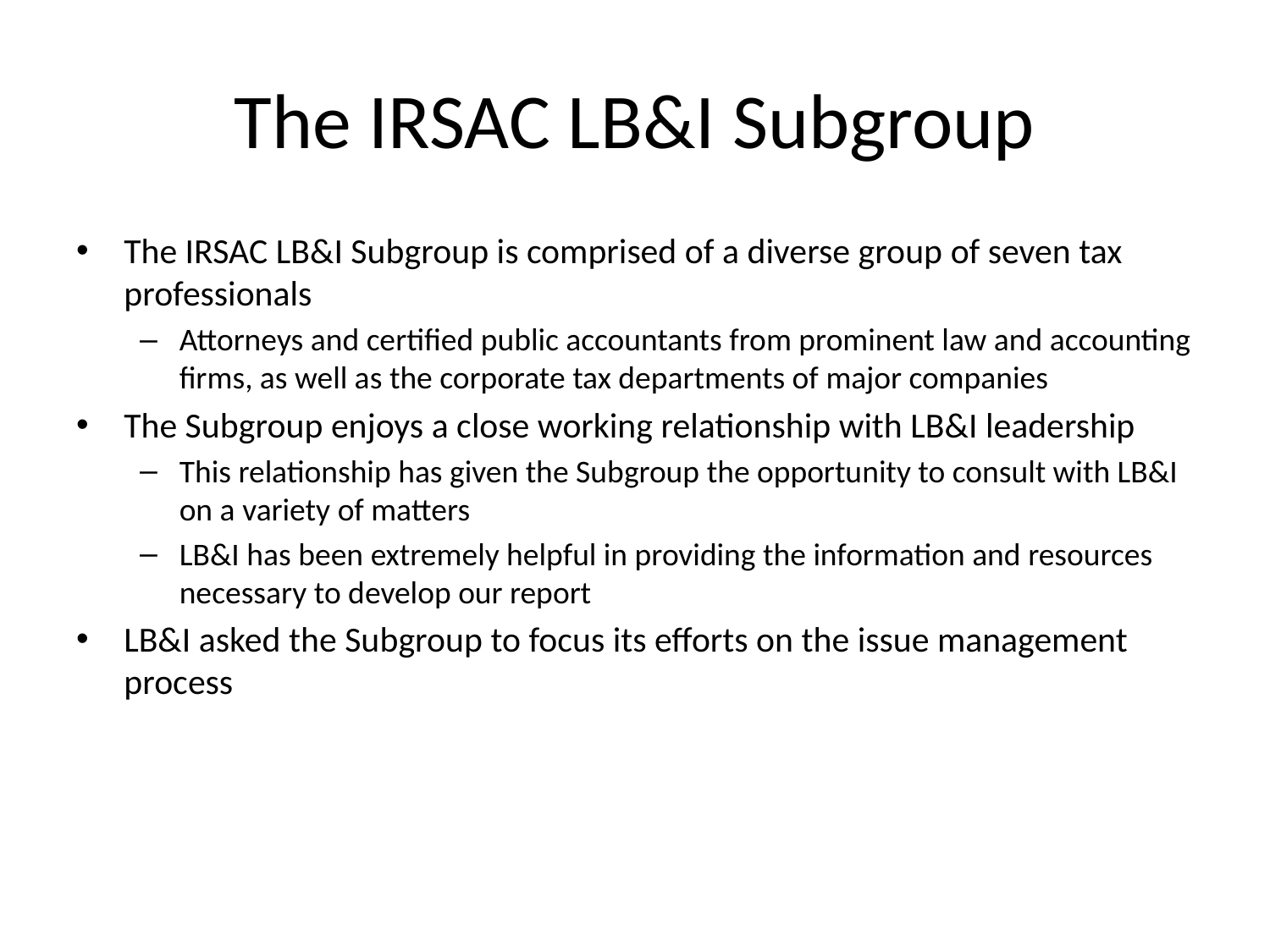

# The IRSAC LB&I Subgroup
The IRSAC LB&I Subgroup is comprised of a diverse group of seven tax professionals
Attorneys and certified public accountants from prominent law and accounting firms, as well as the corporate tax departments of major companies
The Subgroup enjoys a close working relationship with LB&I leadership
This relationship has given the Subgroup the opportunity to consult with LB&I on a variety of matters
LB&I has been extremely helpful in providing the information and resources necessary to develop our report
LB&I asked the Subgroup to focus its efforts on the issue management process